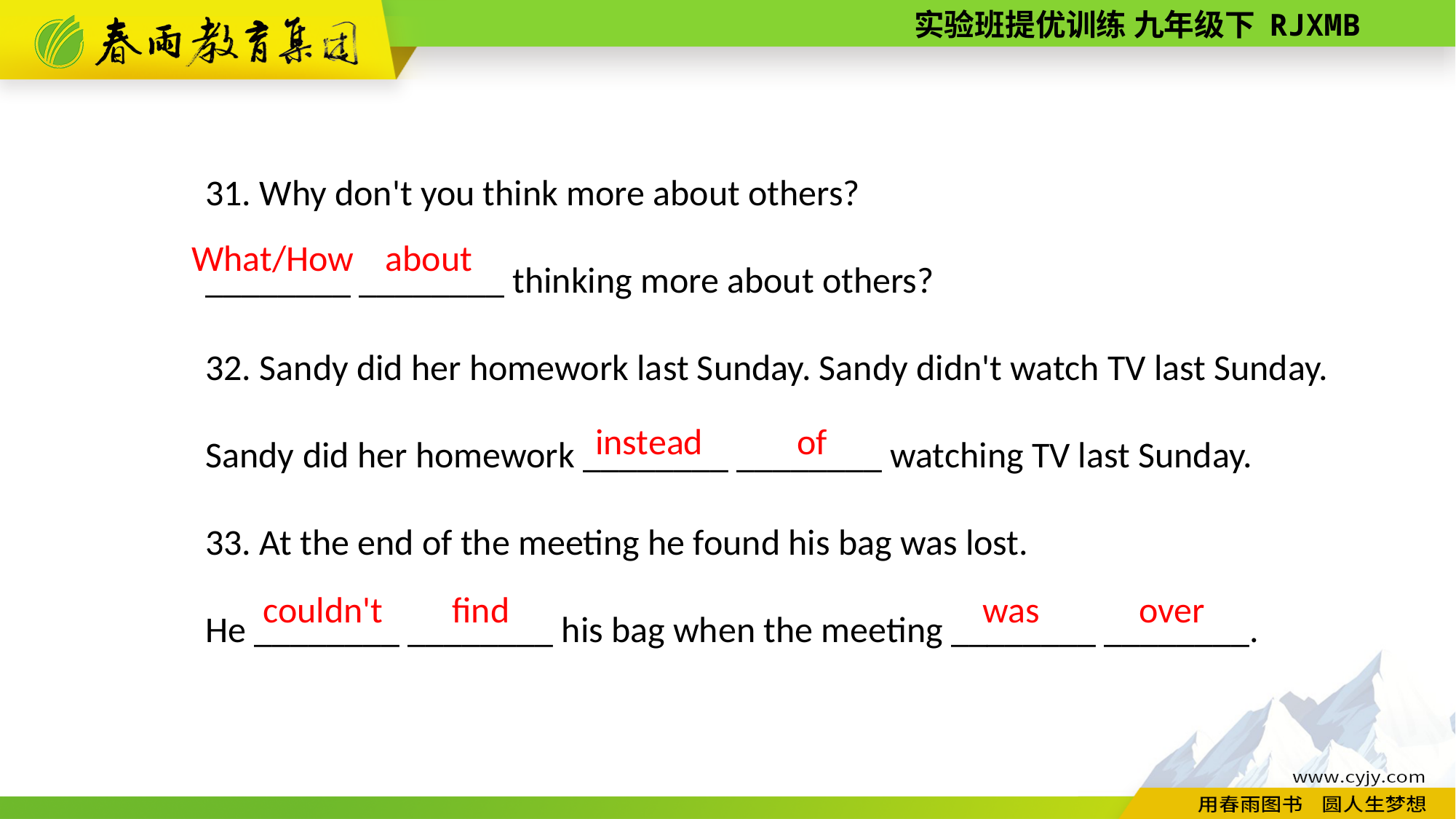

31. Why don't you think more about others?
________ ________ thinking more about others?
32. Sandy did her homework last Sunday. Sandy didn't watch TV last Sunday.
Sandy did her homework ________ ________ watching TV last Sunday.
33. At the end of the meeting he found his bag was lost.
He ________ ________ his bag when the meeting ________ ________.
What/How
about
instead
of
over
find
was
couldn't